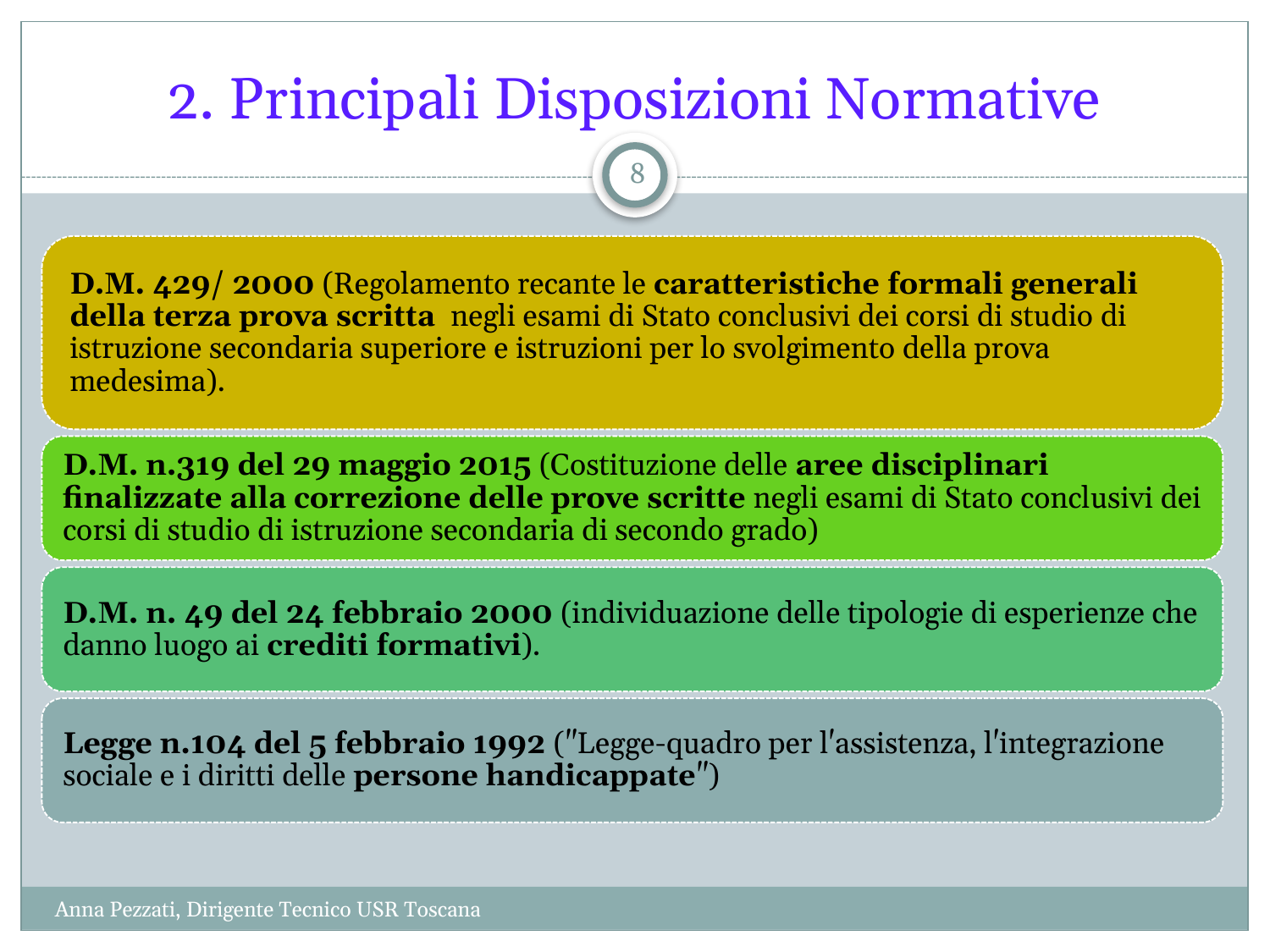

# 2. Principali Disposizioni Normative
8
D.M. 429/ 2000 (Regolamento recante le caratteristiche formali generali della terza prova scritta  negli esami di Stato conclusivi dei corsi di studio di istruzione secondaria superiore e istruzioni per lo svolgimento della prova medesima).
D.M. n.319 del 29 maggio 2015 (Costituzione delle aree disciplinari finalizzate alla correzione delle prove scritte negli esami di Stato conclusivi dei corsi di studio di istruzione secondaria di secondo grado)
D.M. n. 49 del 24 febbraio 2000 (individuazione delle tipologie di esperienze che danno luogo ai crediti formativi).
Legge n.104 del 5 febbraio 1992 ("Legge-quadro per l'assistenza, l'integrazione sociale e i diritti delle persone handicappate")
Anna Pezzati, Dirigente Tecnico USR Toscana